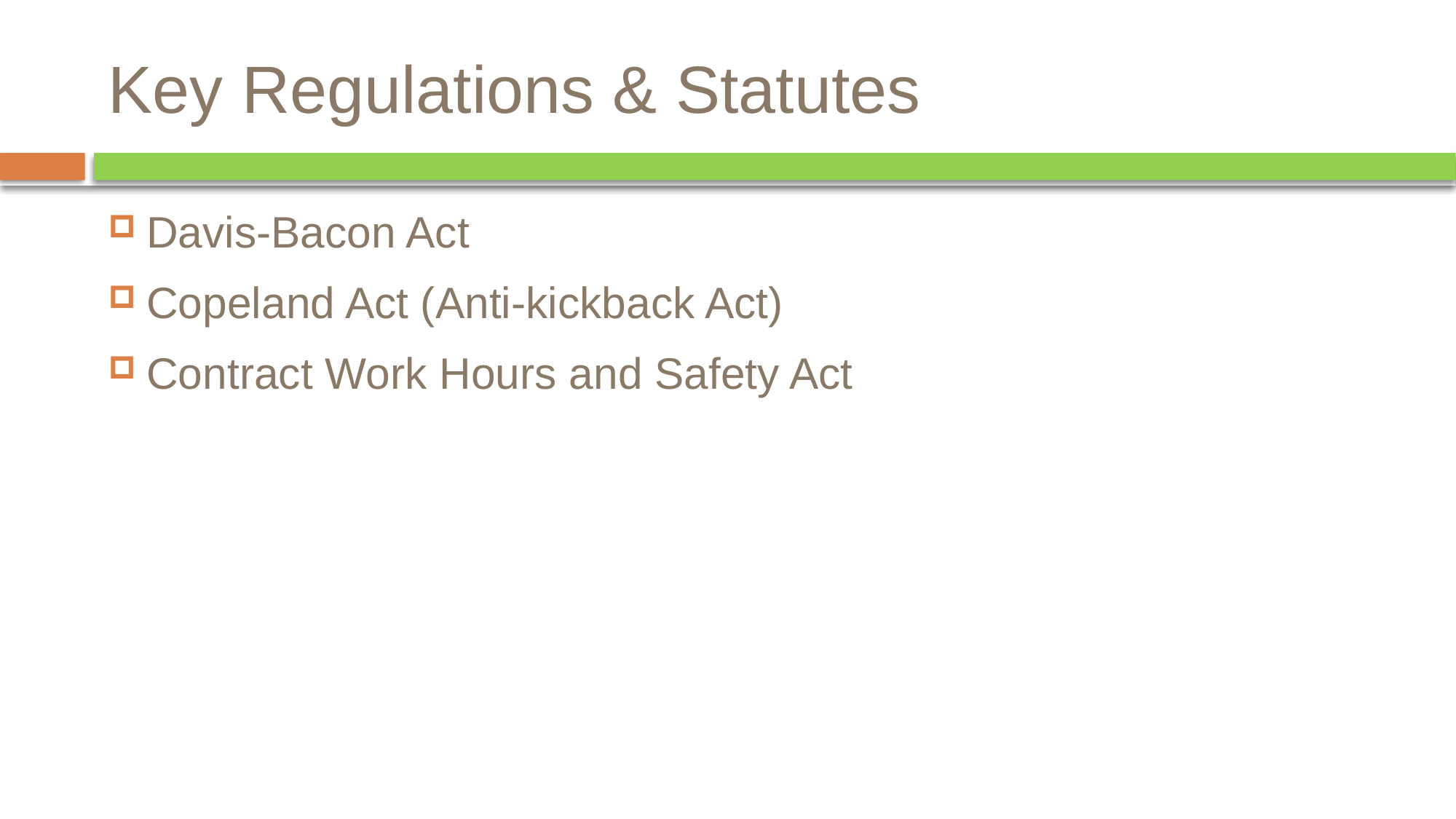

# Key Regulations & Statutes
Davis-Bacon Act
Copeland Act (Anti-kickback Act)
Contract Work Hours and Safety Act